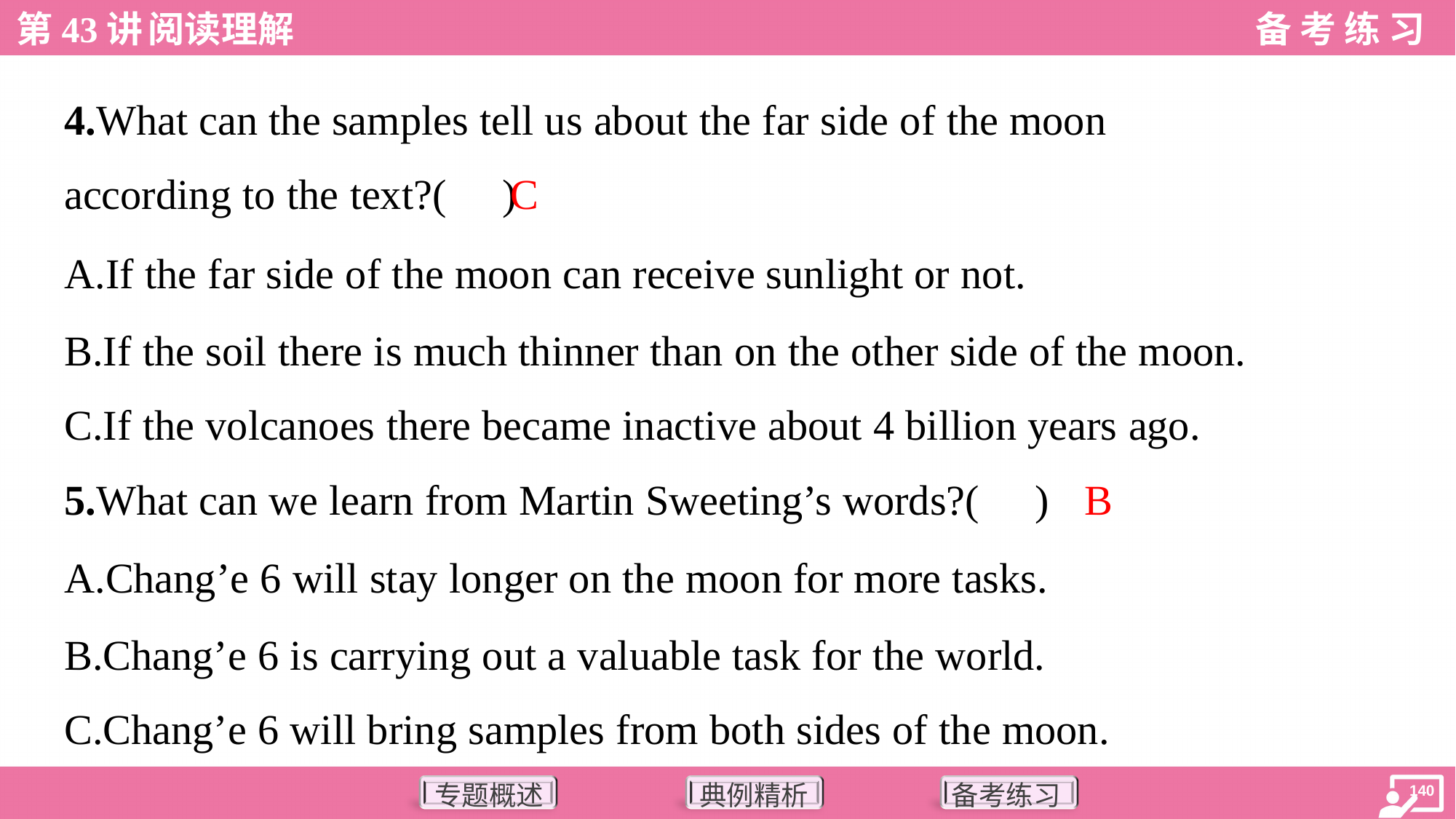

4.What can the samples tell us about the far side of the moon
according to the text?(     )
C
A.If the far side of the moon can receive sunlight or not.
B.If the soil there is much thinner than on the other side of the moon.
C.If the volcanoes there became inactive about 4 billion years ago.
B
5.What can we learn from Martin Sweeting’s words?(     )
A.Chang’e 6 will stay longer on the moon for more tasks.
B.Chang’e 6 is carrying out a valuable task for the world.
C.Chang’e 6 will bring samples from both sides of the moon.